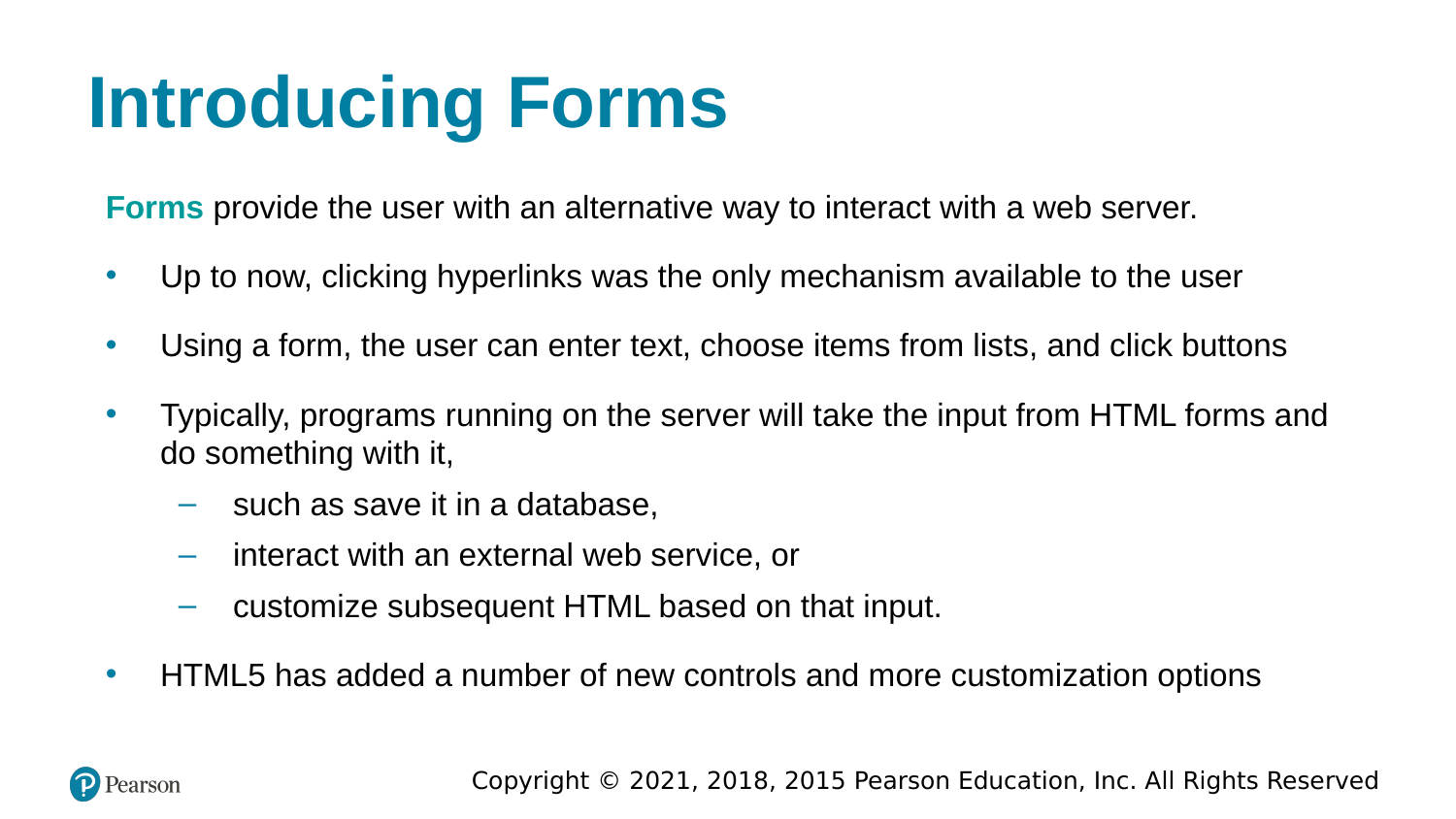

# Introducing Forms
Forms provide the user with an alternative way to interact with a web server.
Up to now, clicking hyperlinks was the only mechanism available to the user
Using a form, the user can enter text, choose items from lists, and click buttons
Typically, programs running on the server will take the input from HTML forms and do something with it,
such as save it in a database,
interact with an external web service, or
customize subsequent HTML based on that input.
HTML5 has added a number of new controls and more customization options